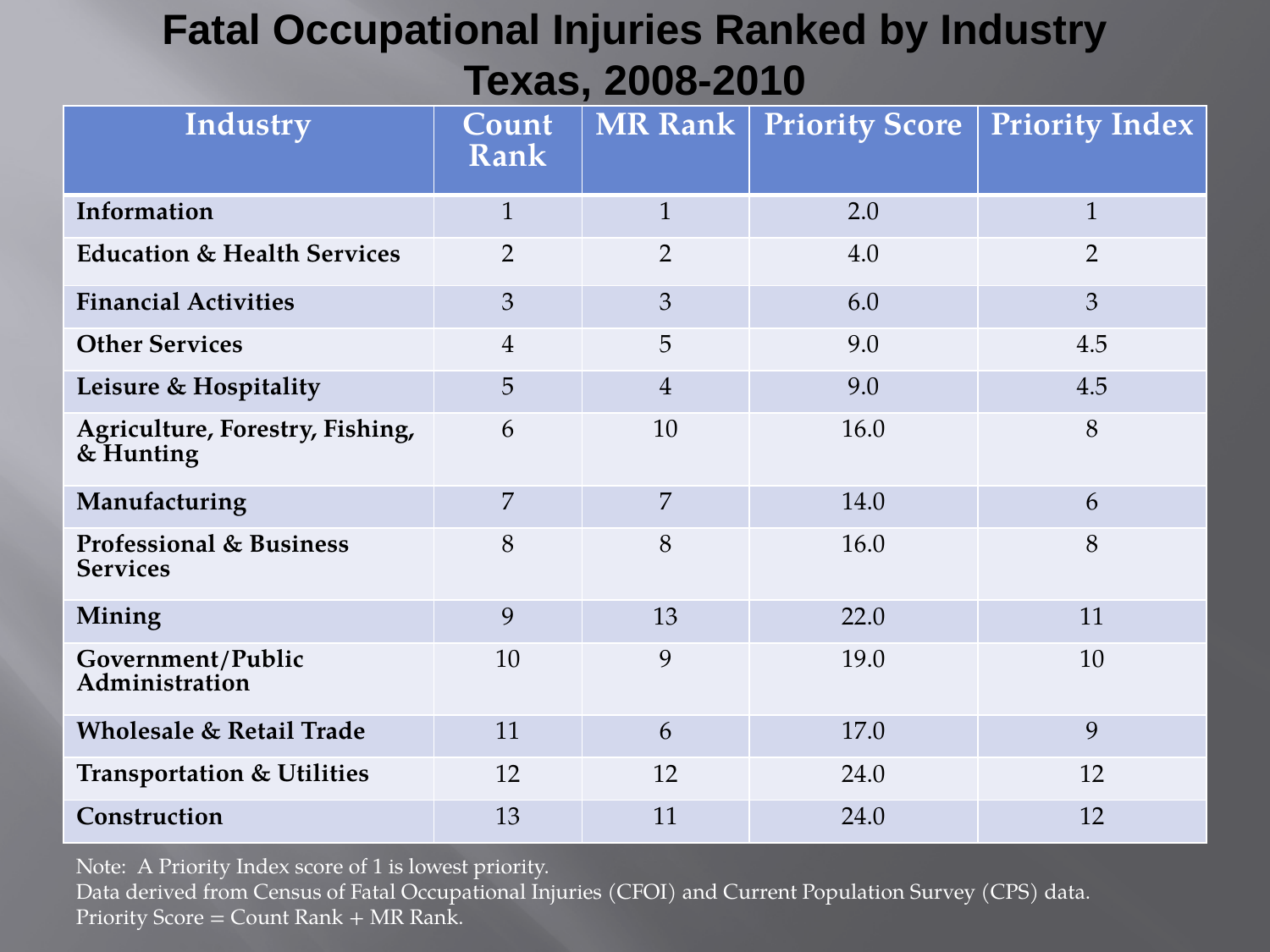

# Fatal Occupational Injuries Ranked by Industry Texas, 2008-2010
| Industry | Count Rank | MR Rank | Priority Score | Priority Index |
| --- | --- | --- | --- | --- |
| Information | 1 | 1 | 2.0 | 1 |
| Education & Health Services | 2 | 2 | 4.0 | 2 |
| Financial Activities | 3 | 3 | 6.0 | 3 |
| Other Services | 4 | 5 | 9.0 | 4.5 |
| Leisure & Hospitality | 5 | 4 | 9.0 | 4.5 |
| Agriculture, Forestry, Fishing, & Hunting | 6 | 10 | 16.0 | 8 |
| Manufacturing | 7 | 7 | 14.0 | 6 |
| Professional & Business Services | 8 | 8 | 16.0 | 8 |
| Mining | 9 | 13 | 22.0 | 11 |
| Government/Public Administration | 10 | 9 | 19.0 | 10 |
| Wholesale & Retail Trade | 11 | 6 | 17.0 | 9 |
| Transportation & Utilities | 12 | 12 | 24.0 | 12 |
| Construction | 13 | 11 | 24.0 | 12 |
Note:  A Priority Index score of 1 is lowest priority.
Data derived from Census of Fatal Occupational Injuries (CFOI) and Current Population Survey (CPS) data.
Priority Score = Count Rank + MR Rank.